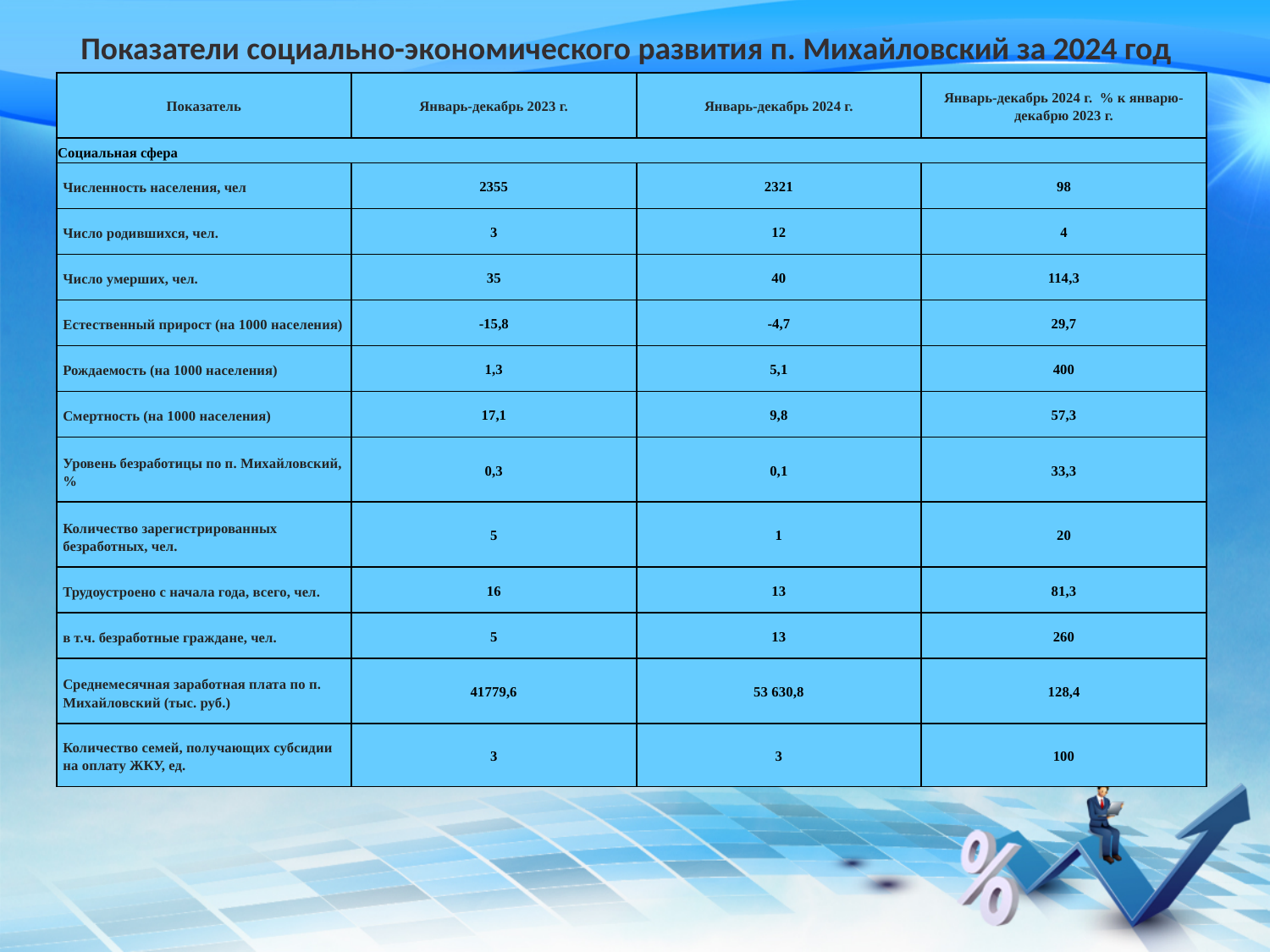

# Показатели социально-экономического развития п. Михайловский за 2024 год
| Показатель | Январь-декабрь 2023 г. | Январь-декабрь 2024 г. | Январь-декабрь 2024 г. % к январю-декабрю 2023 г. |
| --- | --- | --- | --- |
| Социальная сфера |  |  |  |
| Численность населения, чел | 2355 | 2321 | 98 |
| Число родившихся, чел. | 3 | 12 | 4 |
| Число умерших, чел. | 35 | 40 | 114,3 |
| Естественный прирост (на 1000 населения) | -15,8 | -4,7 | 29,7 |
| Рождаемость (на 1000 населения) | 1,3 | 5,1 | 400 |
| Смертность (на 1000 населения) | 17,1 | 9,8 | 57,3 |
| Уровень безработицы по п. Михайловский, % | 0,3 | 0,1 | 33,3 |
| Количество зарегистрированных безработных, чел. | 5 | 1 | 20 |
| Трудоустроено с начала года, всего, чел. | 16 | 13 | 81,3 |
| в т.ч. безработные граждане, чел. | 5 | 13 | 260 |
| Среднемесячная заработная плата по п. Михайловский (тыс. руб.) | 41779,6 | 53 630,8 | 128,4 |
| Количество семей, получающих субсидии на оплату ЖКУ, ед. | 3 | 3 | 100 |